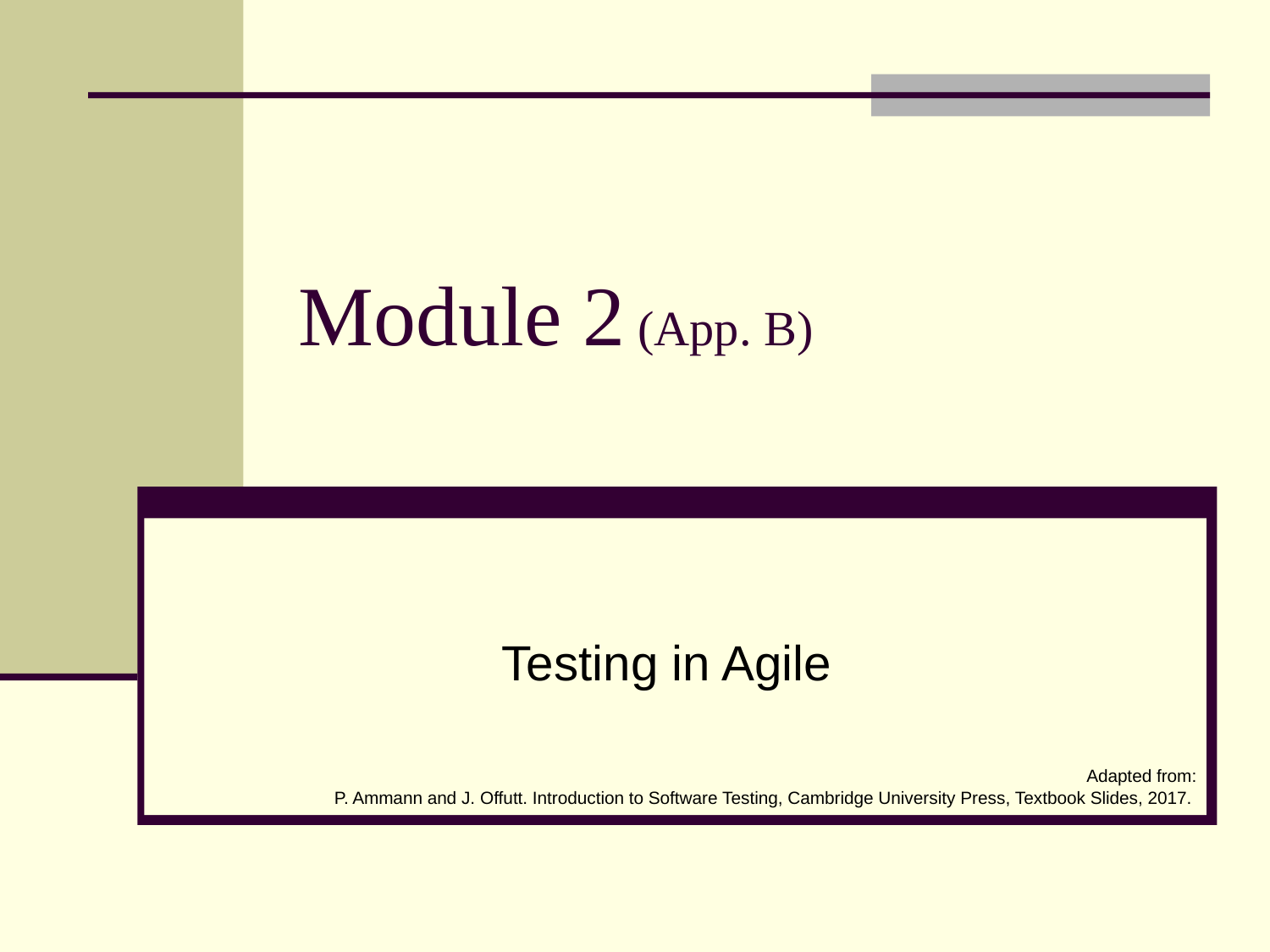

# Module 2 (App. B)
Testing in Agile